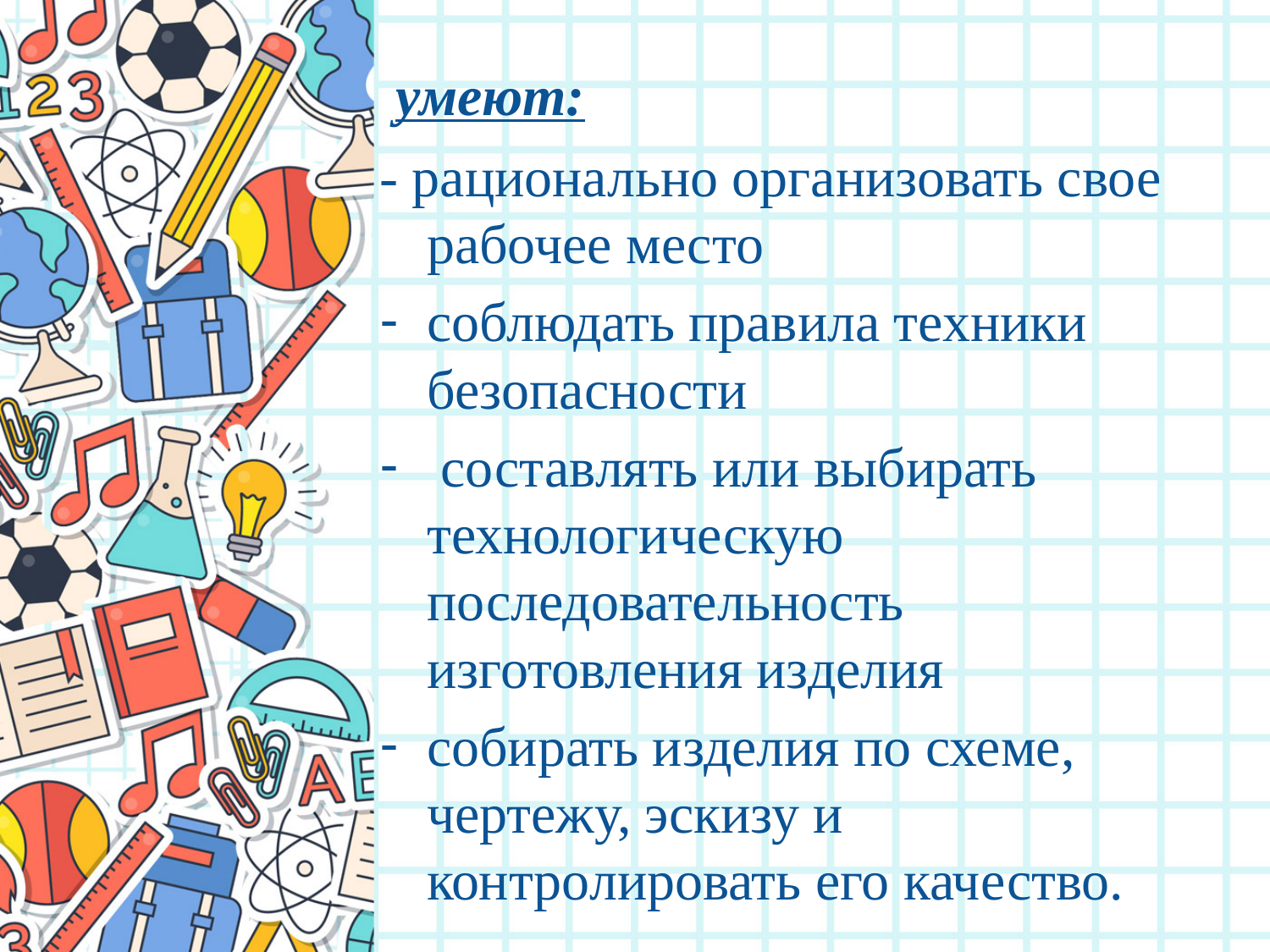

умеют:
- рационально организовать свое рабочее место
соблюдать правила техники безопасности
 составлять или выбирать технологическую последовательность изготовления изделия
собирать изделия по схеме, чертежу, эскизу и контролировать его качество.